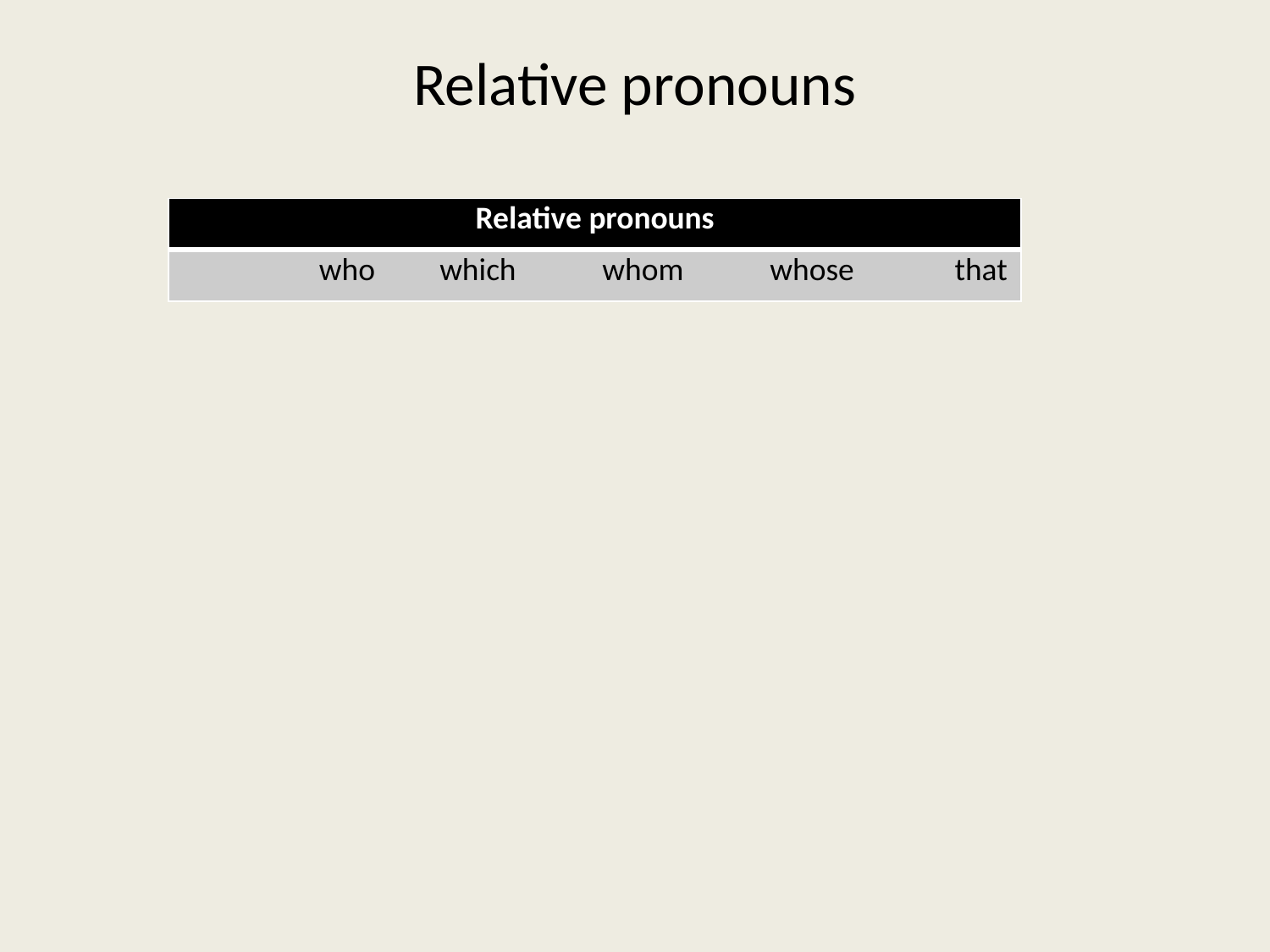

# Relative pronouns
| Relative pronouns |
| --- |
| who which whom whose that |